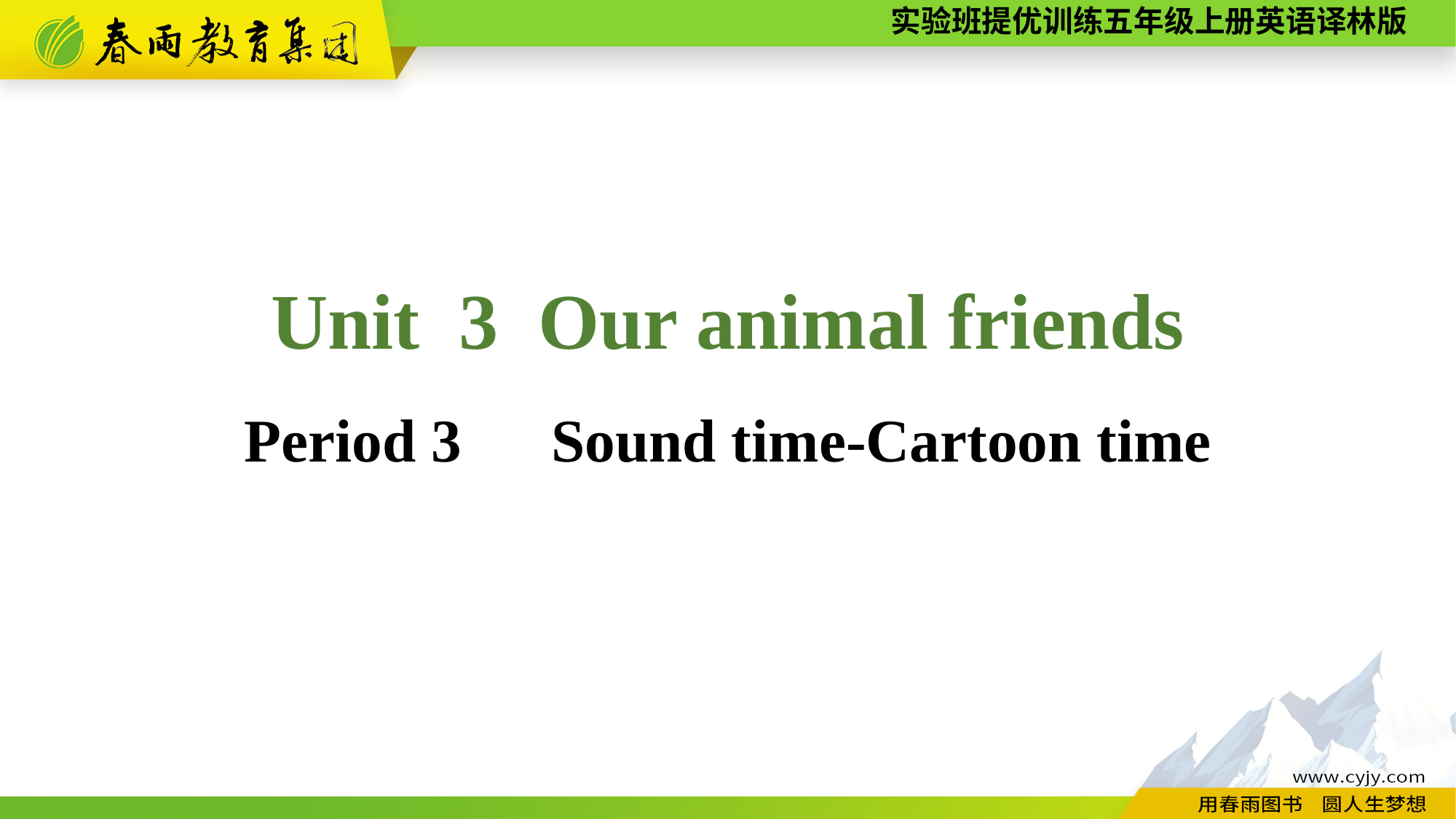

Unit  3  Our animal friends
Period 3　Sound time-Cartoon time